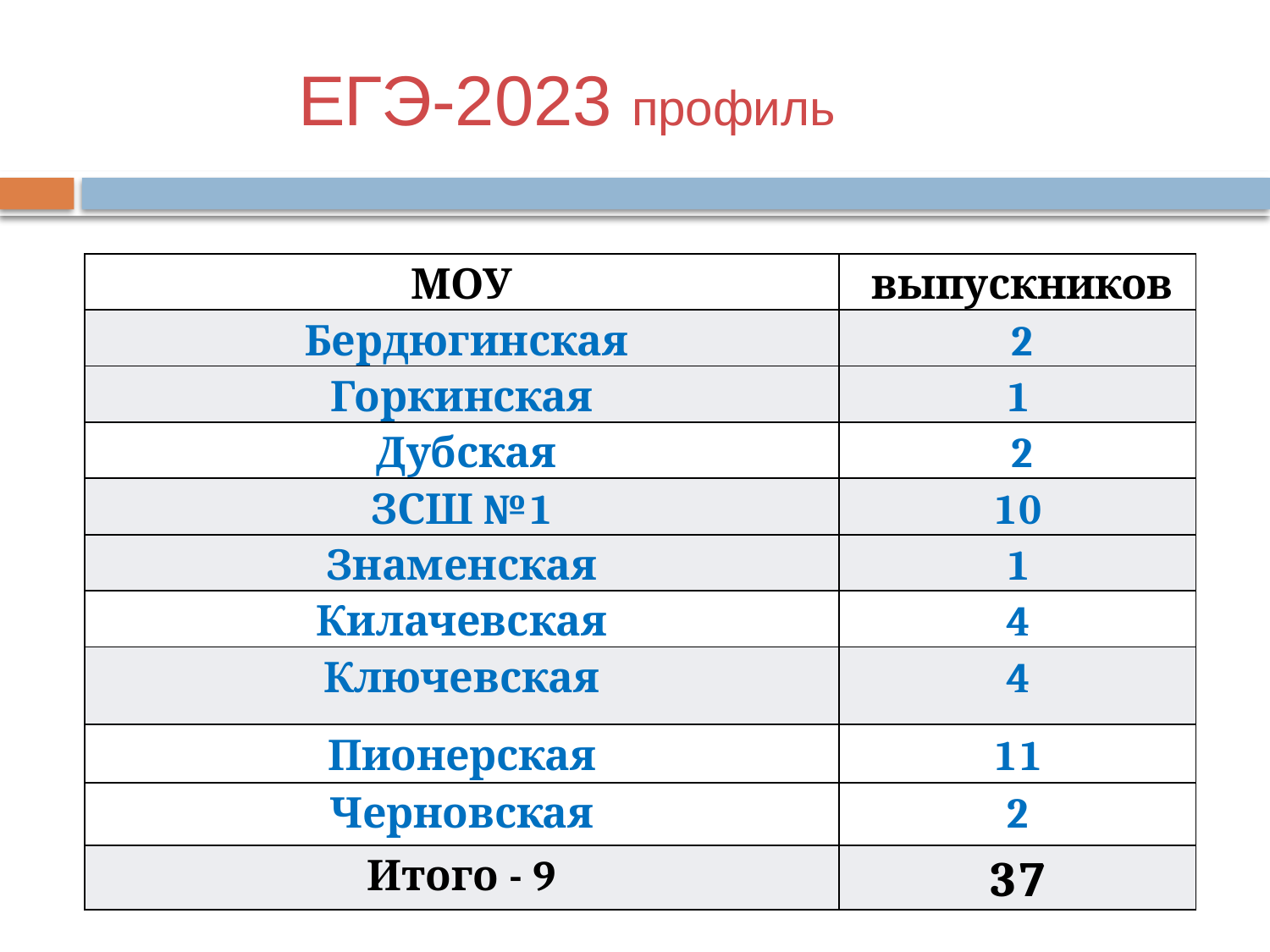

# ЕГЭ-2023 профиль
| МОУ | выпускников |
| --- | --- |
| Бердюгинская | 2 |
| Горкинская | 1 |
| Дубская | 2 |
| ЗСШ №1 | 10 |
| Знаменская | 1 |
| Килачевская | 4 |
| Ключевская | 4 |
| Пионерская | 11 |
| Черновская | 2 |
| Итого - 9 | 37 |